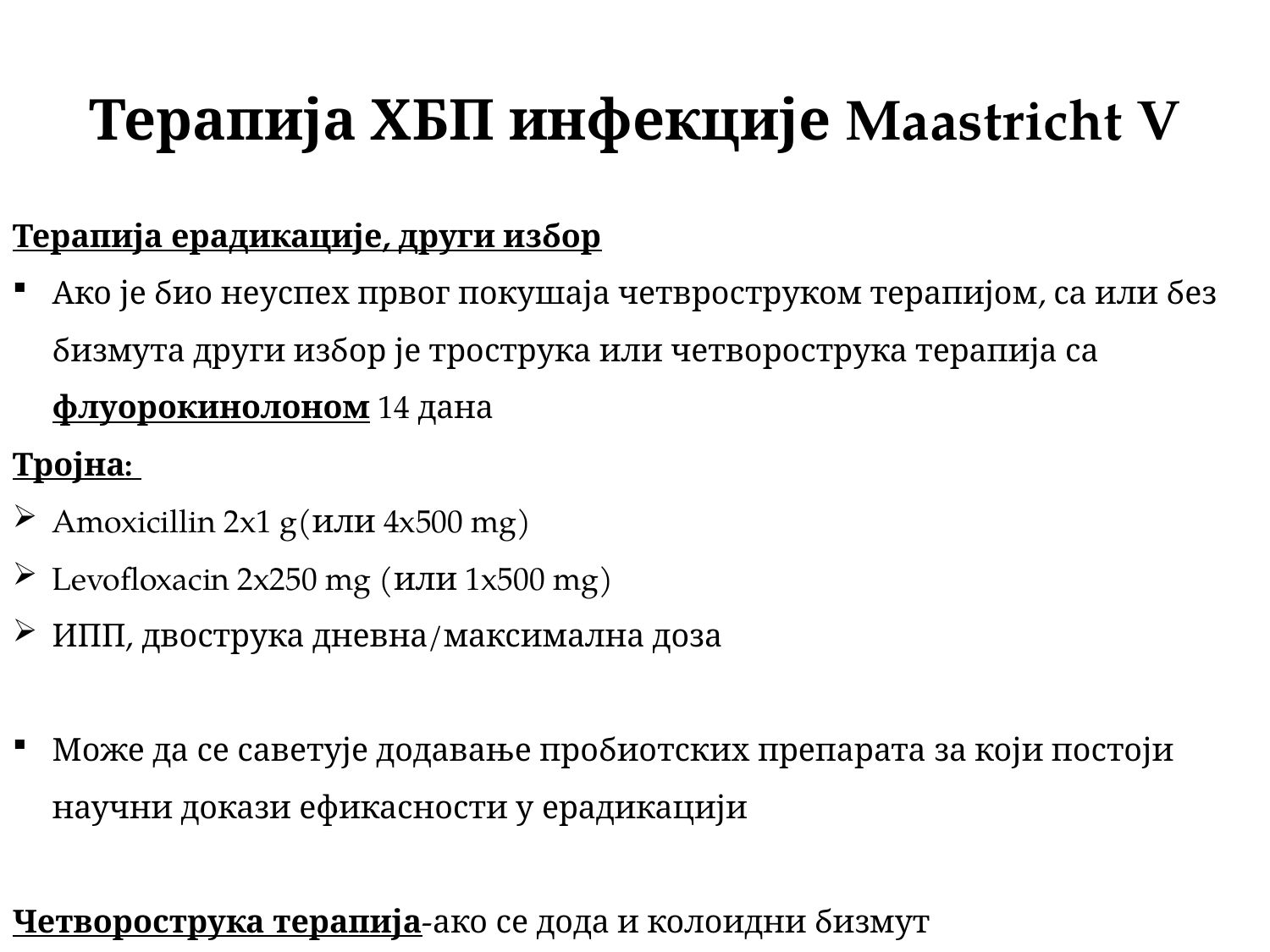

# Терапија ХБП инфекције Maastricht V
Терапија ерадикације, други избор
Ако је био неуспех првог покушаја четвроструком терапијом, са или без бизмута други избор је трострука или четворострука терапија са флуорокинолоном 14 дана
Тројна:
Amoxicillin 2x1 g(или 4x500 mg)
Levofloxacin 2x250 mg (или 1x500 mg)
ИПП, двострука дневна/максимална доза

Може да се саветује додавање пробиотских препарата за који постоји научни докази ефикасности у ерадикацији

Четворострука терапија-ако се дода и колоидни бизмут